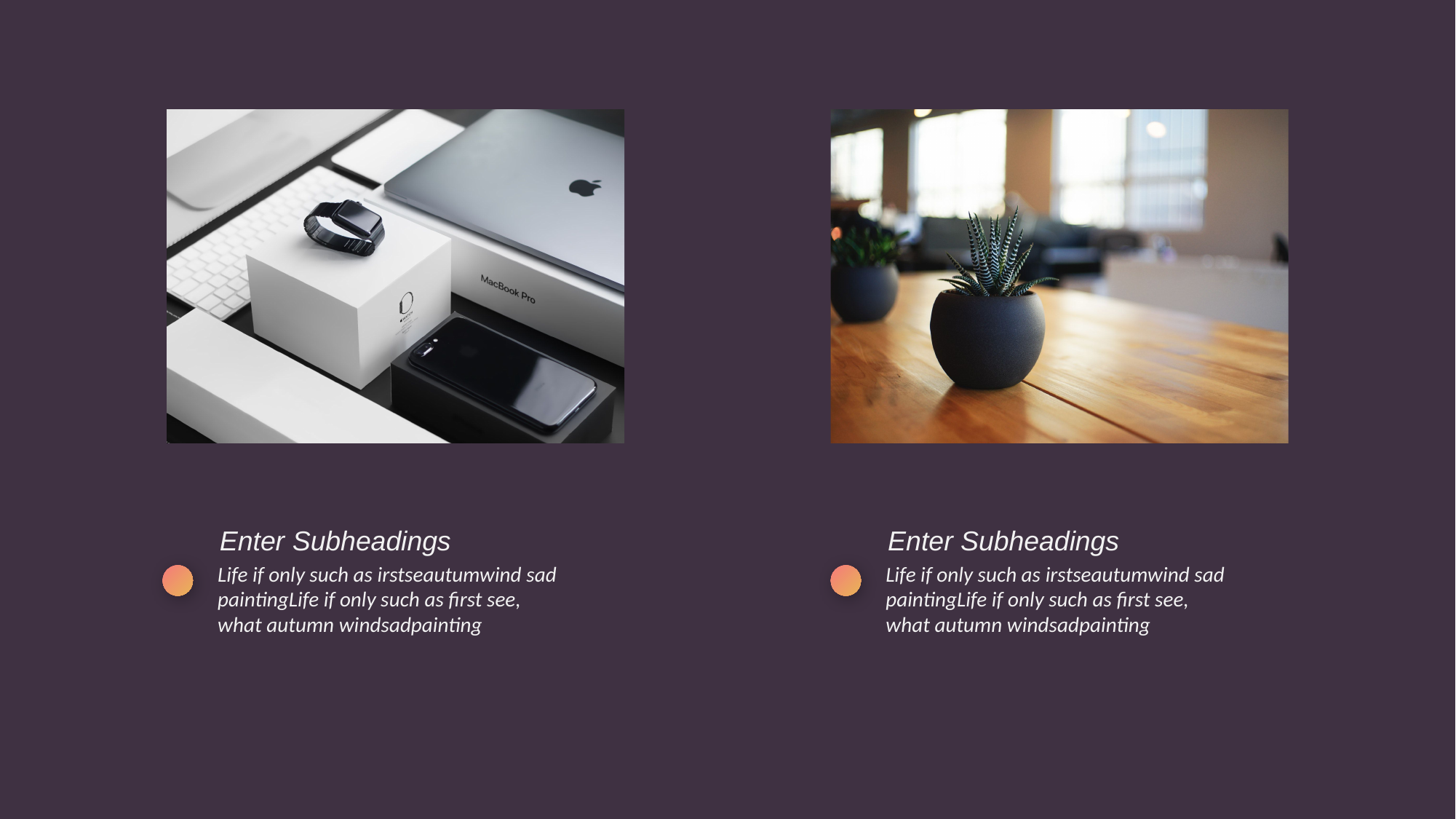

Enter Subheadings
Life if only such as irstseautumwind sad paintingLife if only such as first see, what autumn windsadpainting

Enter Subheadings
Life if only such as irstseautumwind sad paintingLife if only such as first see, what autumn windsadpainting